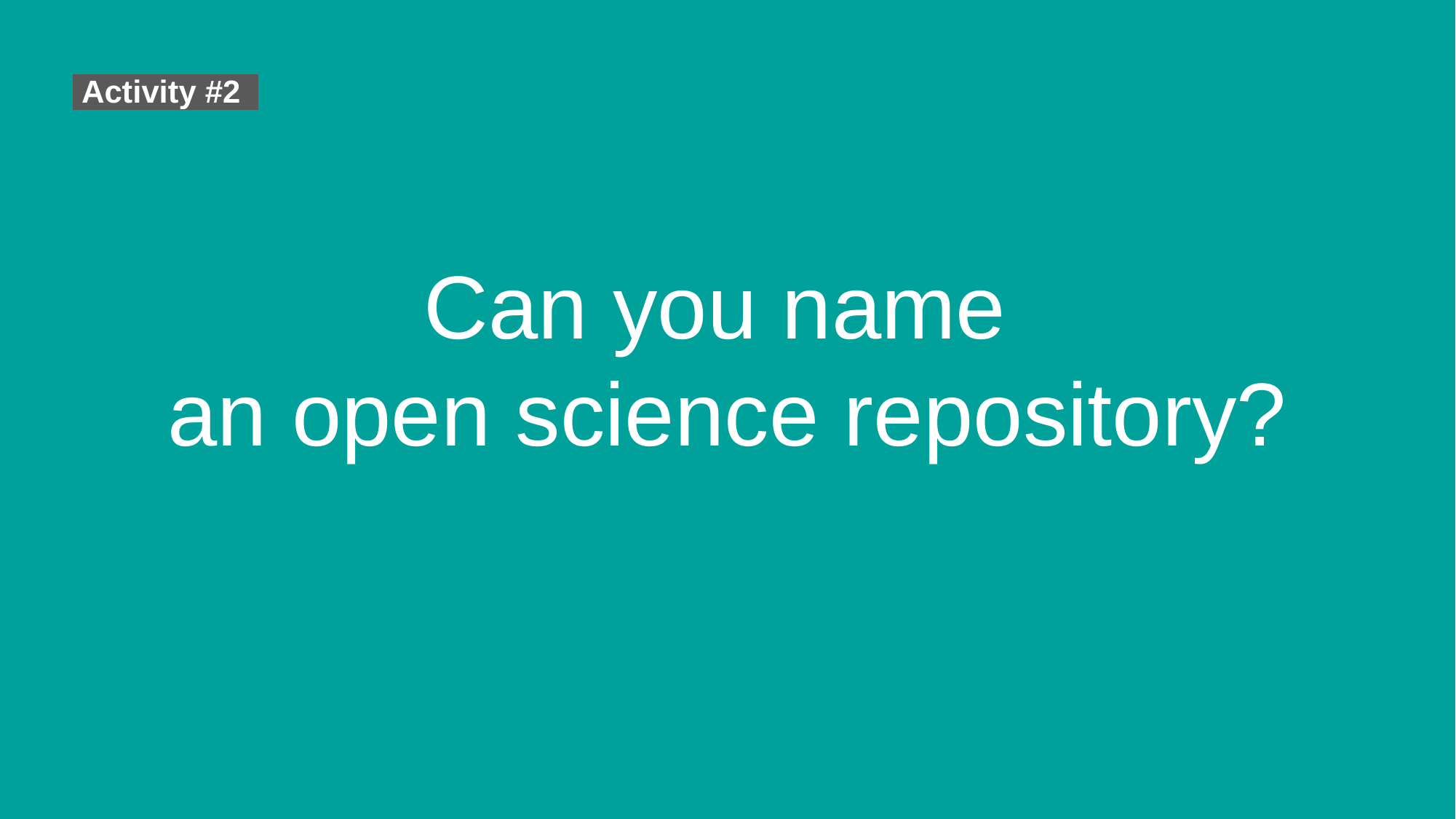

Activity #2.
Can you name
an open science repository?